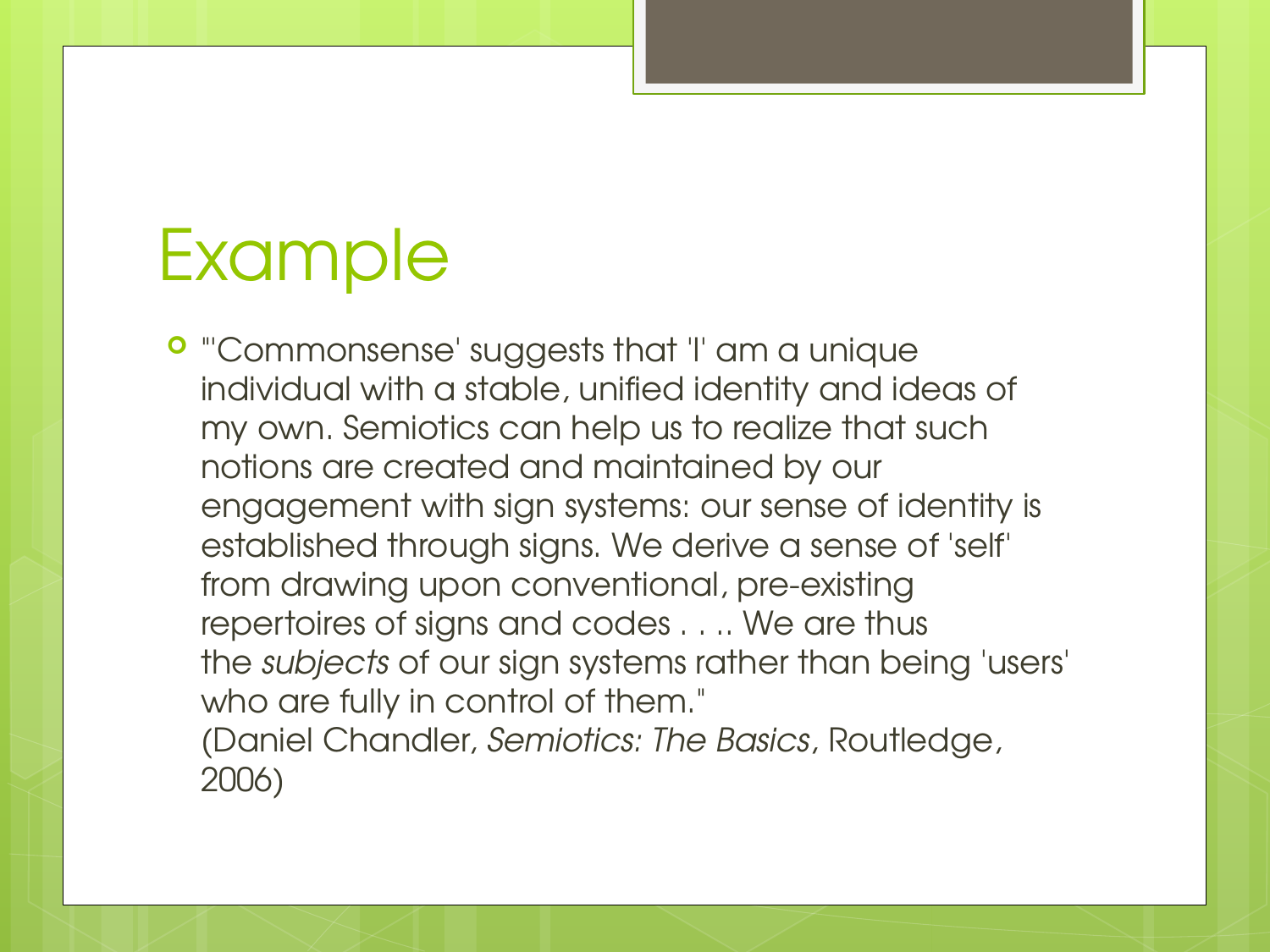

# Example
"'Commonsense' suggests that 'I' am a unique individual with a stable, unified identity and ideas of my own. Semiotics can help us to realize that such notions are created and maintained by our engagement with sign systems: our sense of identity is established through signs. We derive a sense of 'self' from drawing upon conventional, pre-existing repertoires of signs and codes . . .. We are thus the subjects of our sign systems rather than being 'users' who are fully in control of them."
(Daniel Chandler, Semiotics: The Basics, Routledge, 2006)